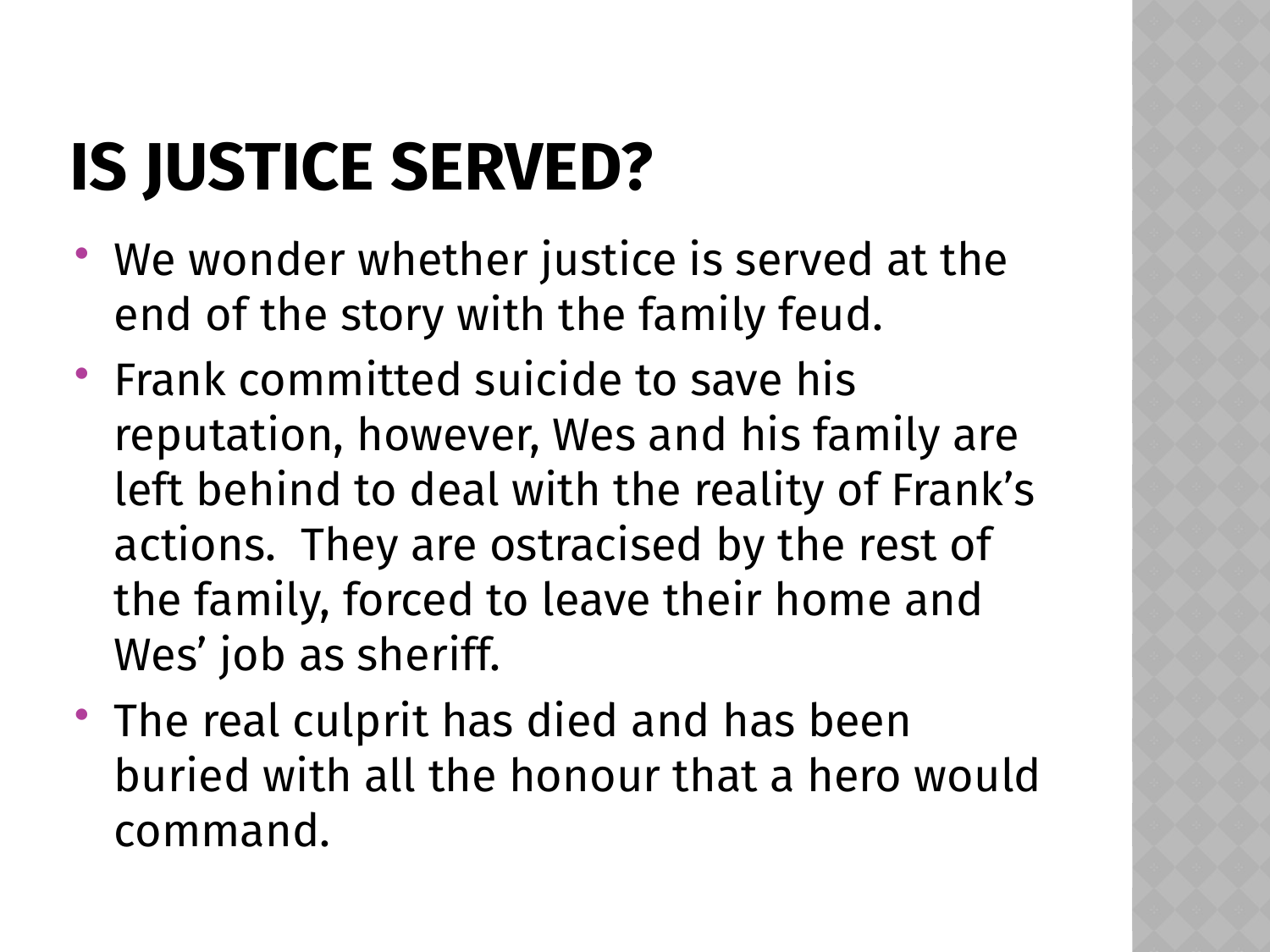

# Is justice served?
We wonder whether justice is served at the end of the story with the family feud.
Frank committed suicide to save his reputation, however, Wes and his family are left behind to deal with the reality of Frank’s actions.  They are ostracised by the rest of the family, forced to leave their home and Wes’ job as sheriff.
The real culprit has died and has been buried with all the honour that a hero would command.